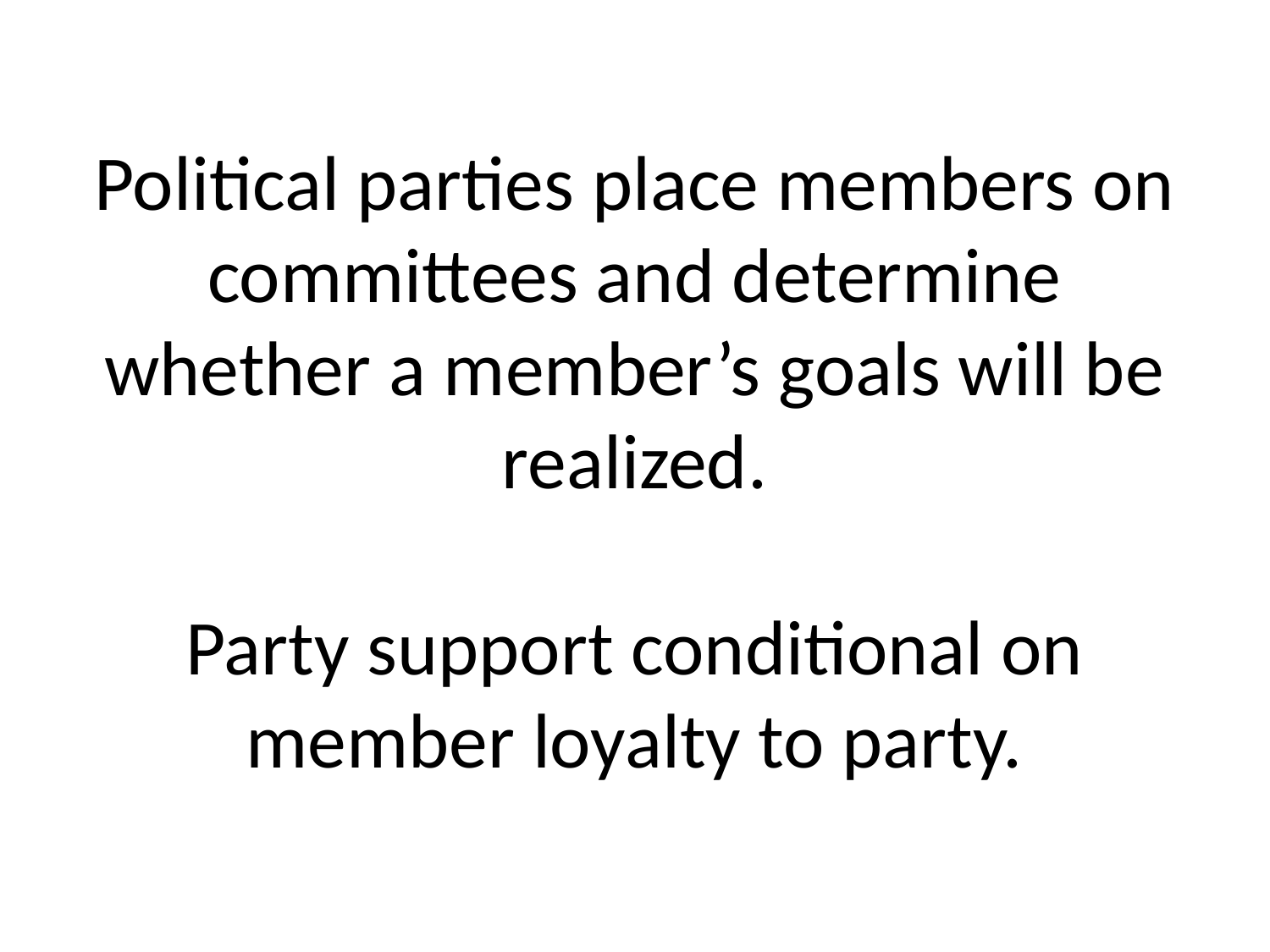

# Political parties place members on committees and determine whether a member’s goals will be realized. Party support conditional on member loyalty to party.